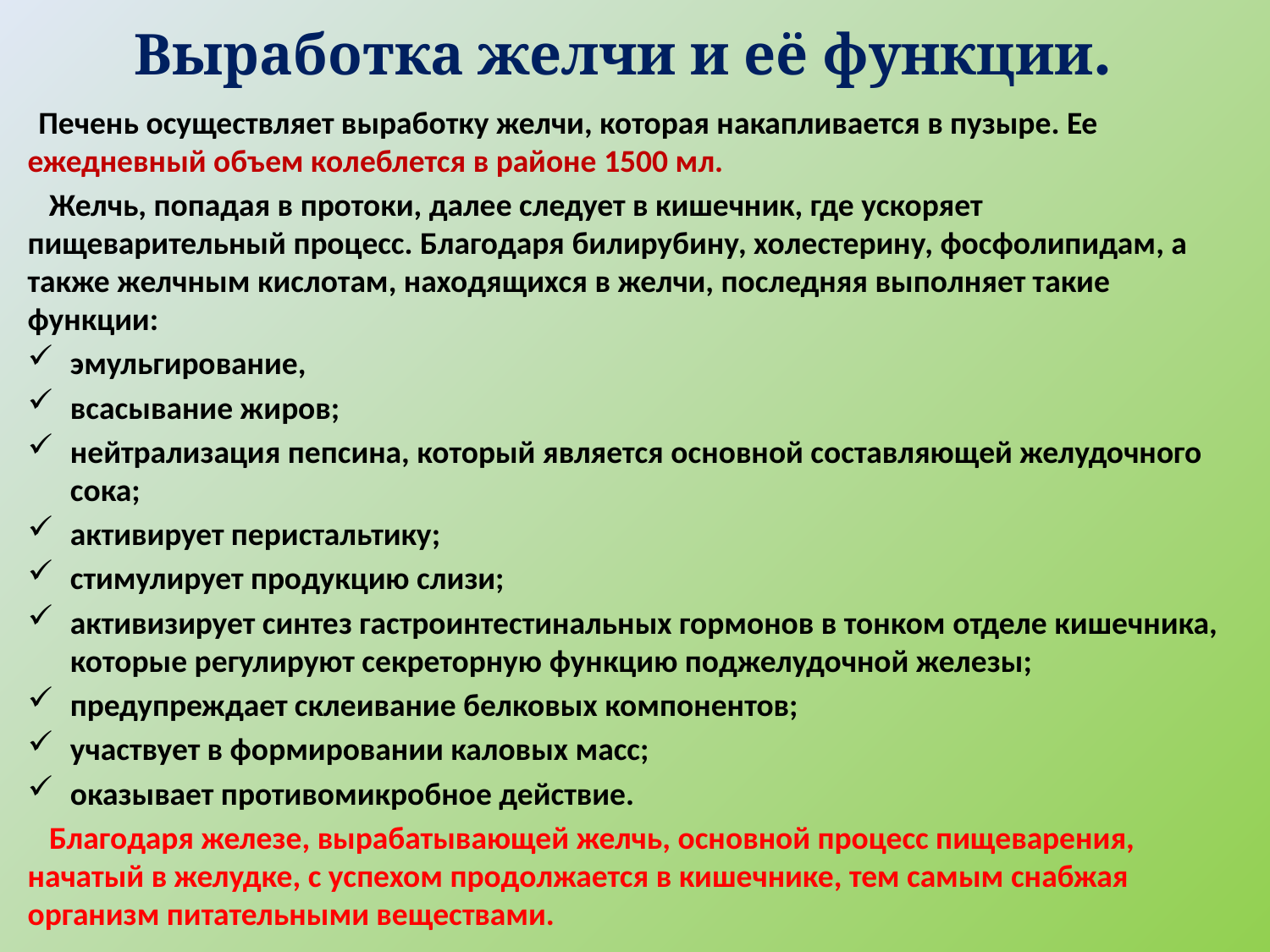

# Выработка желчи и её функции.
   Печень осуществляет выработку желчи, которая накапливается в пузыре. Ее ежедневный объем колеблется в районе 1500 мл.
   Желчь, попадая в протоки, далее следует в кишечник, где ускоряет пищеварительный процесс. Благодаря билирубину, холестерину, фосфолипидам, а также желчным кислотам, находящихся в желчи, последняя выполняет такие функции:
эмульгирование,
всасывание жиров;
нейтрализация пепсина, который является основной составляющей желудочного сока;
активирует перистальтику;
стимулирует продукцию слизи;
активизирует синтез гастроинтестинальных гормонов в тонком отделе кишечника, которые регулируют секреторную функцию поджелудочной железы;
предупреждает склеивание белковых компонентов;
участвует в формировании каловых масс;
оказывает противомикробное действие.
   Благодаря железе, вырабатывающей желчь, основной процесс пищеварения, начатый в желудке, с успехом продолжается в кишечнике, тем самым снабжая организм питательными веществами.